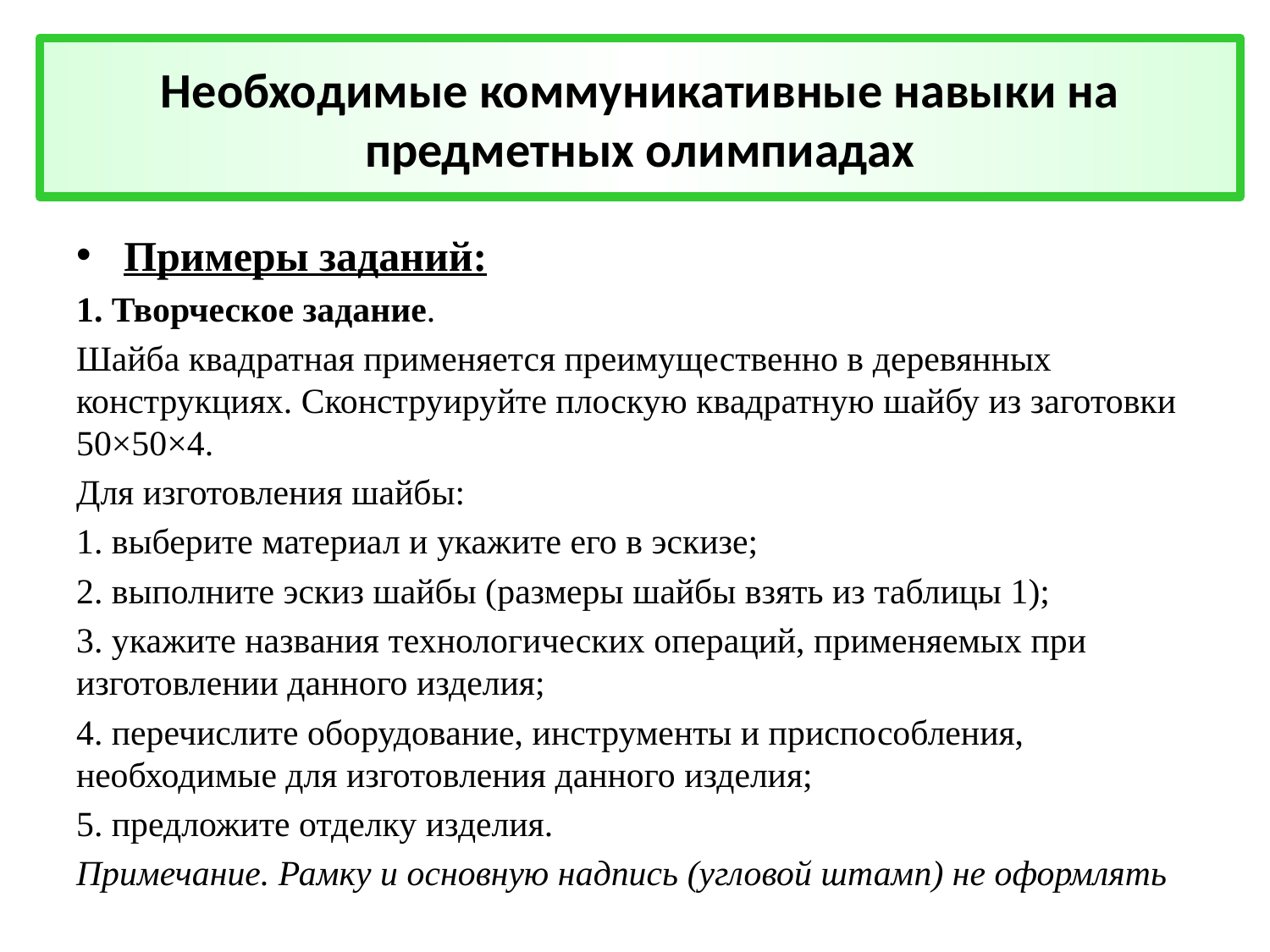

# Необходимые коммуникативные навыки на предметных олимпиадах
Примеры заданий:
1. Творческое задание.
Шайба квадратная применяется преимущественно в деревянных конструкциях. Сконструируйте плоскую квадратную шайбу из заготовки 50×50×4.
Для изготовления шайбы:
1. выберите материал и укажите его в эскизе;
2. выполните эскиз шайбы (размеры шайбы взять из таблицы 1);
3. укажите названия технологических операций, применяемых при изготовлении данного изделия;
4. перечислите оборудование, инструменты и приспособления, необходимые для изготовления данного изделия;
5. предложите отделку изделия.
Примечание. Рамку и основную надпись (угловой штамп) не оформлять